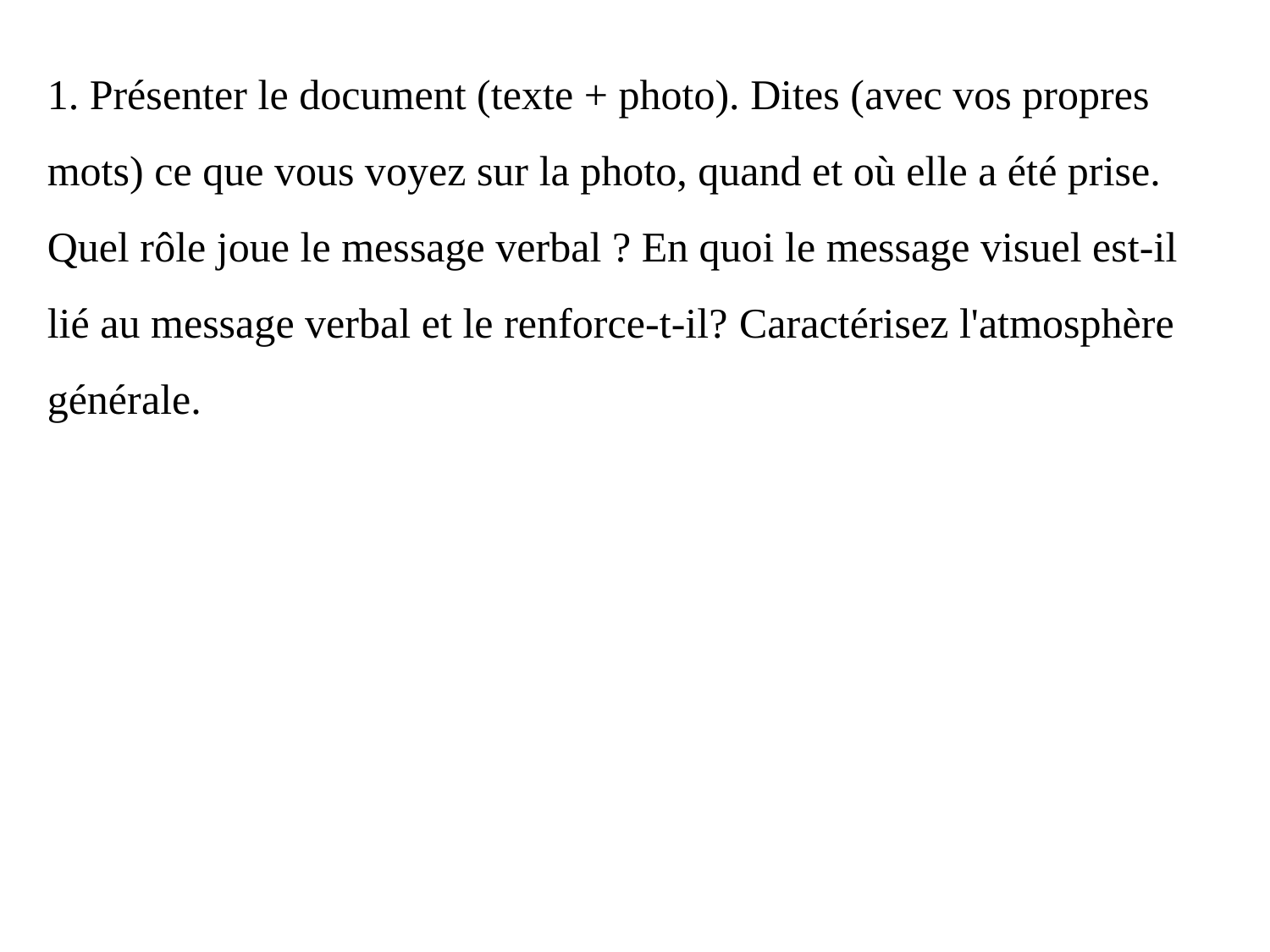

1. Présenter le document (texte + photo). Dites (avec vos propres mots) ce que vous voyez sur la photo, quand et où elle a été prise. Quel rôle joue le message verbal ? En quoi le message visuel est-il lié au message verbal et le renforce-t-il? Сaractérisez l'atmosphère générale.